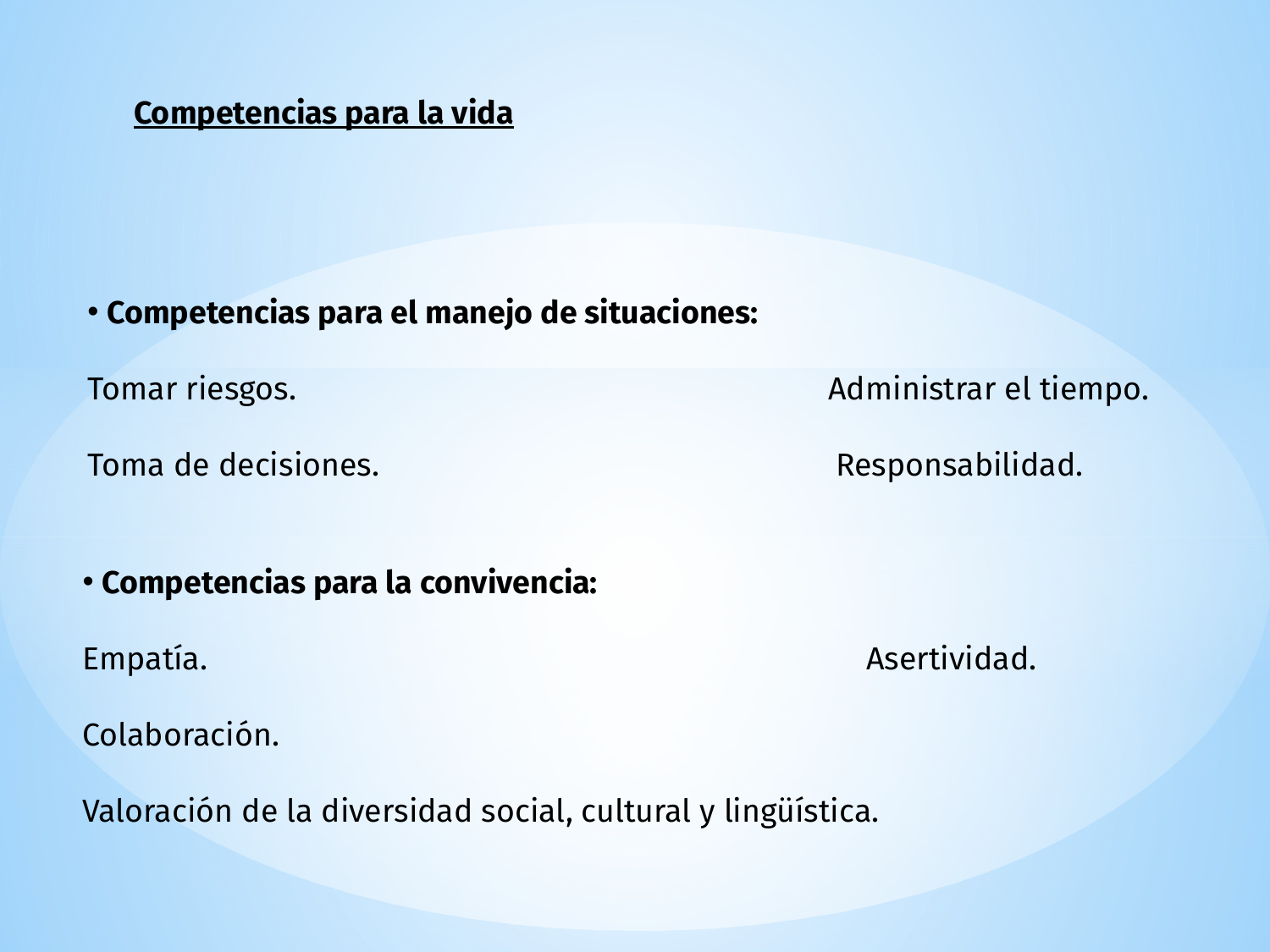

Competencias para la vida

 Competencias para el manejo de situaciones:

Tomar riesgos.                                                               Administrar el tiempo.

Toma de decisiones.                                                      Responsabilidad.
 Competencias para la convivencia:

Empatía.                                                                              Asertividad.

Colaboración.

Valoración de la diversidad social, cultural y lingüística.